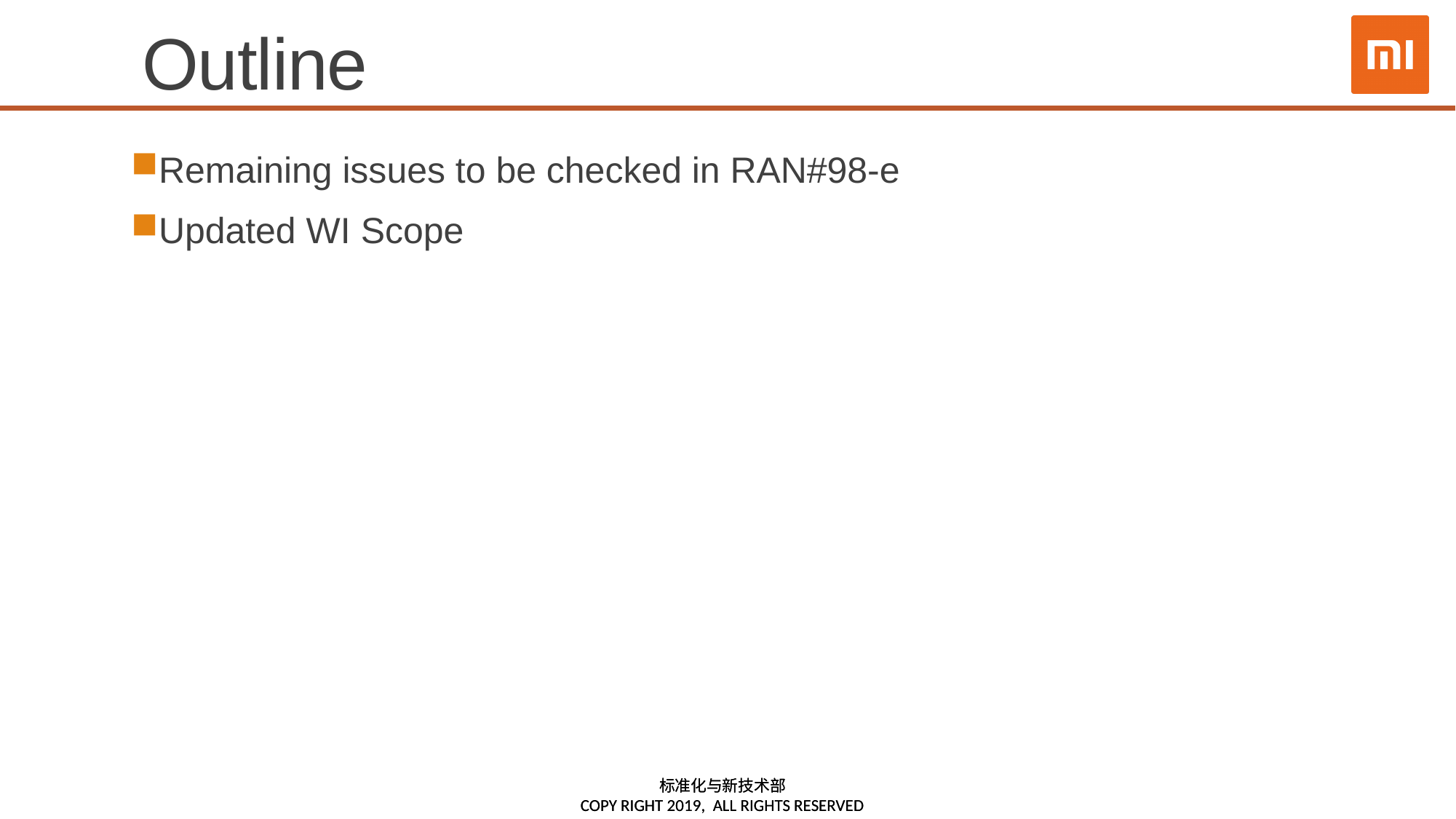

# Outline
Remaining issues to be checked in RAN#98-e
Updated WI Scope